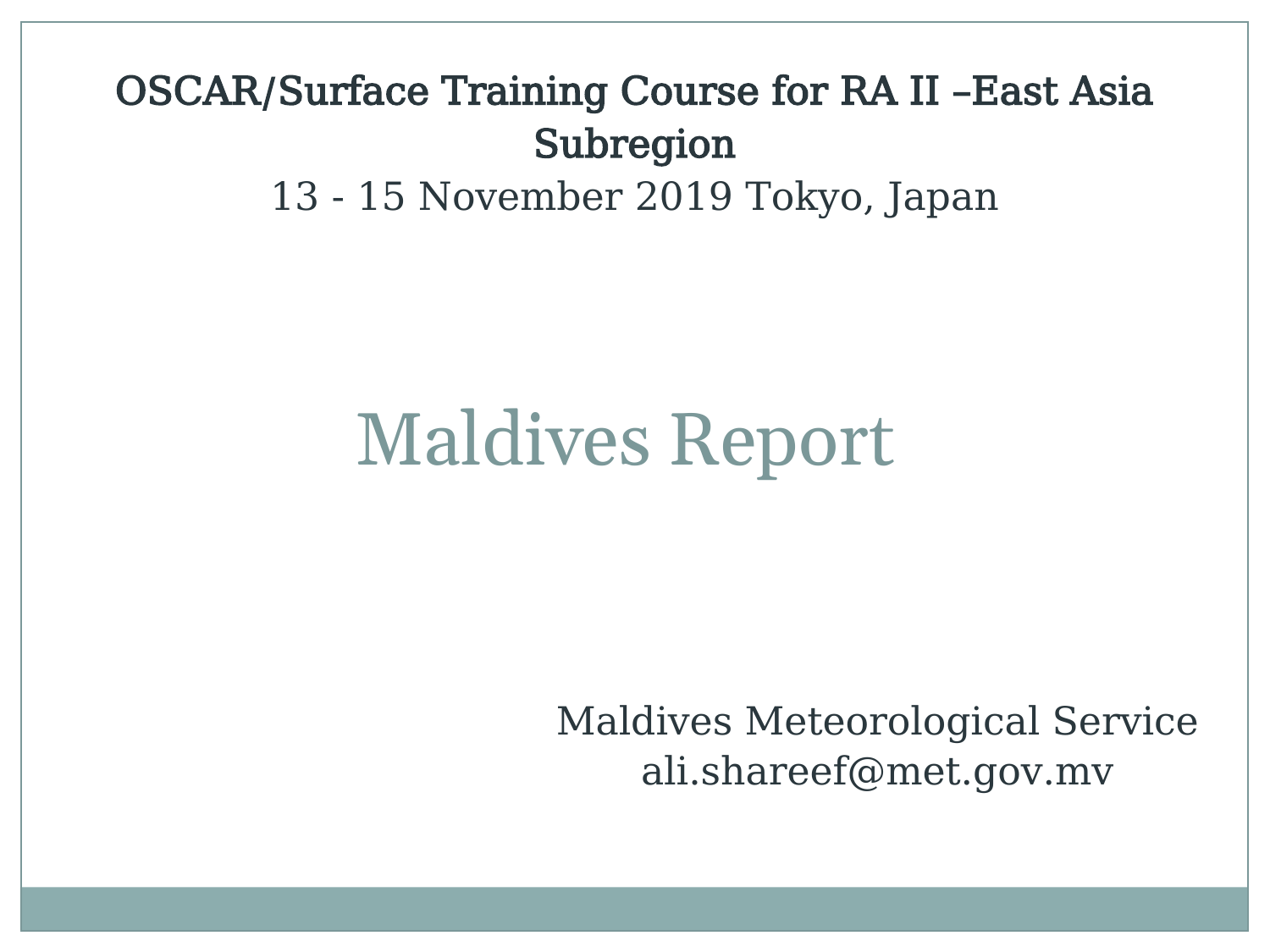

OSCAR/Surface Training Course for RA II –East Asia Subregion
13 - 15 November 2019 Tokyo, Japan

Maldives Report
Maldives Meteorological Service
ali.shareef@met.gov.mv